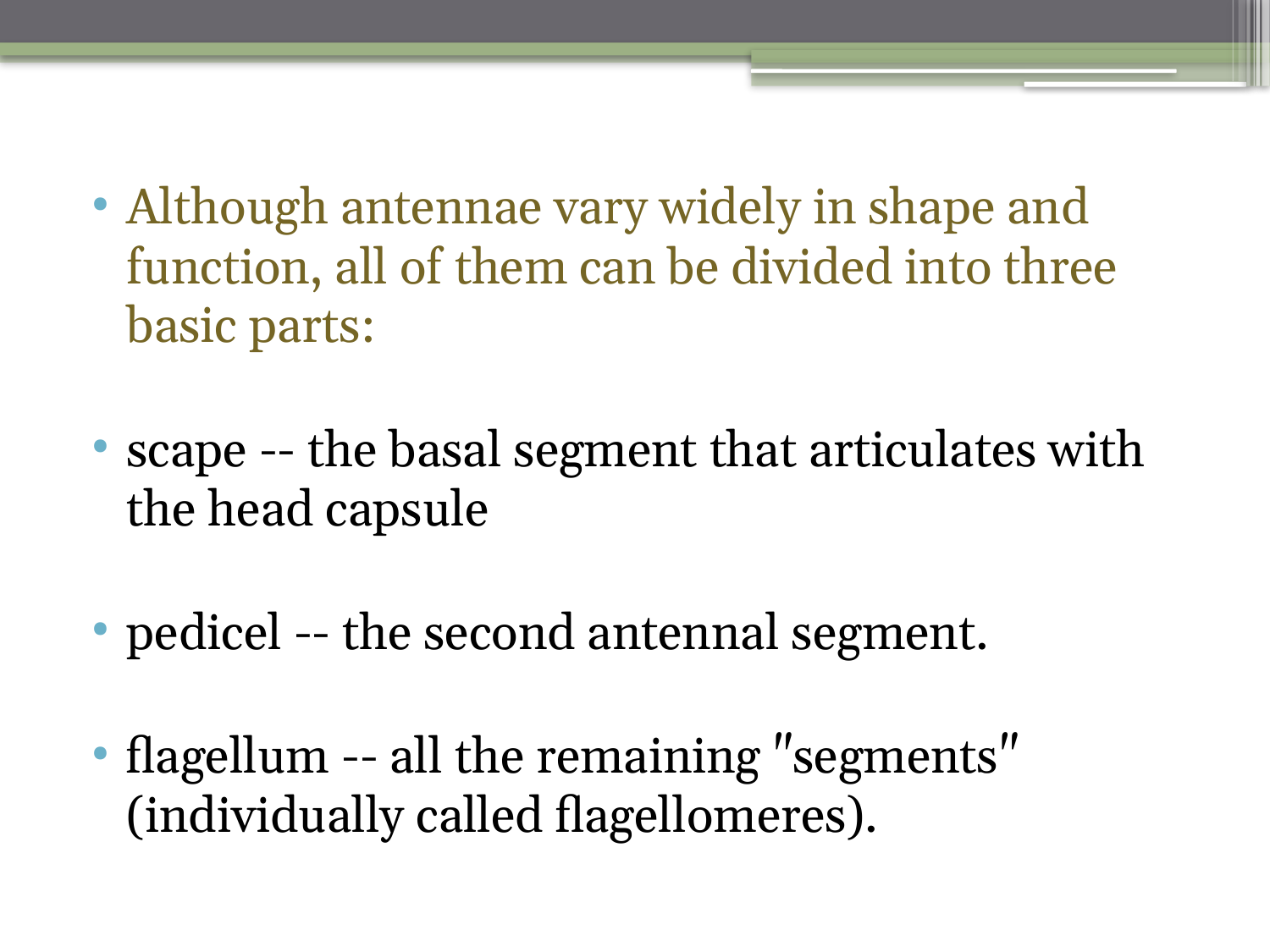

Although antennae vary widely in shape and function, all of them can be divided into three basic parts:
scape -- the basal segment that articulates with the head capsule
pedicel -- the second antennal segment.
flagellum -- all the remaining "segments" (individually called flagellomeres).